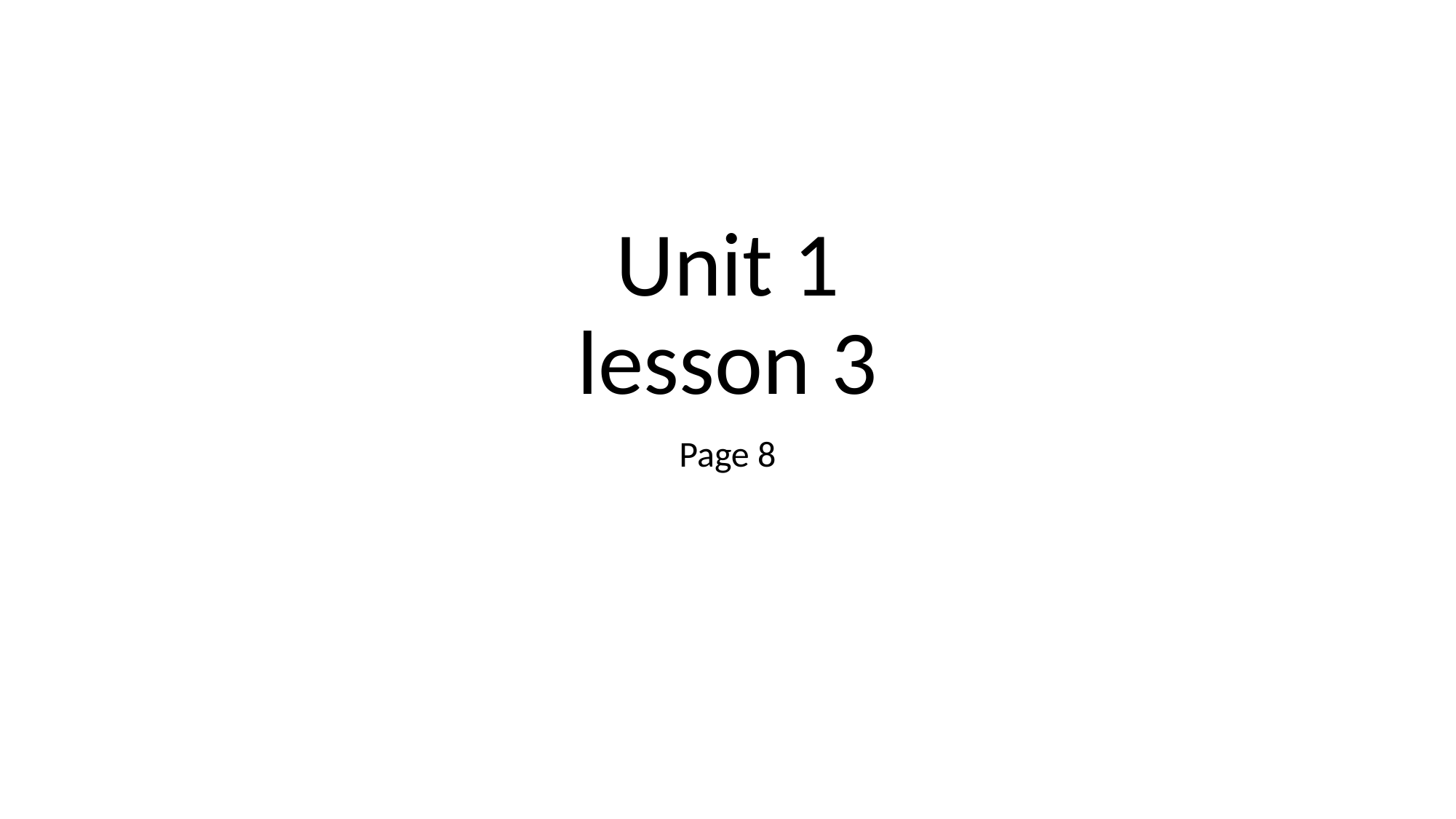

# Unit 1 lesson 3
Page 8